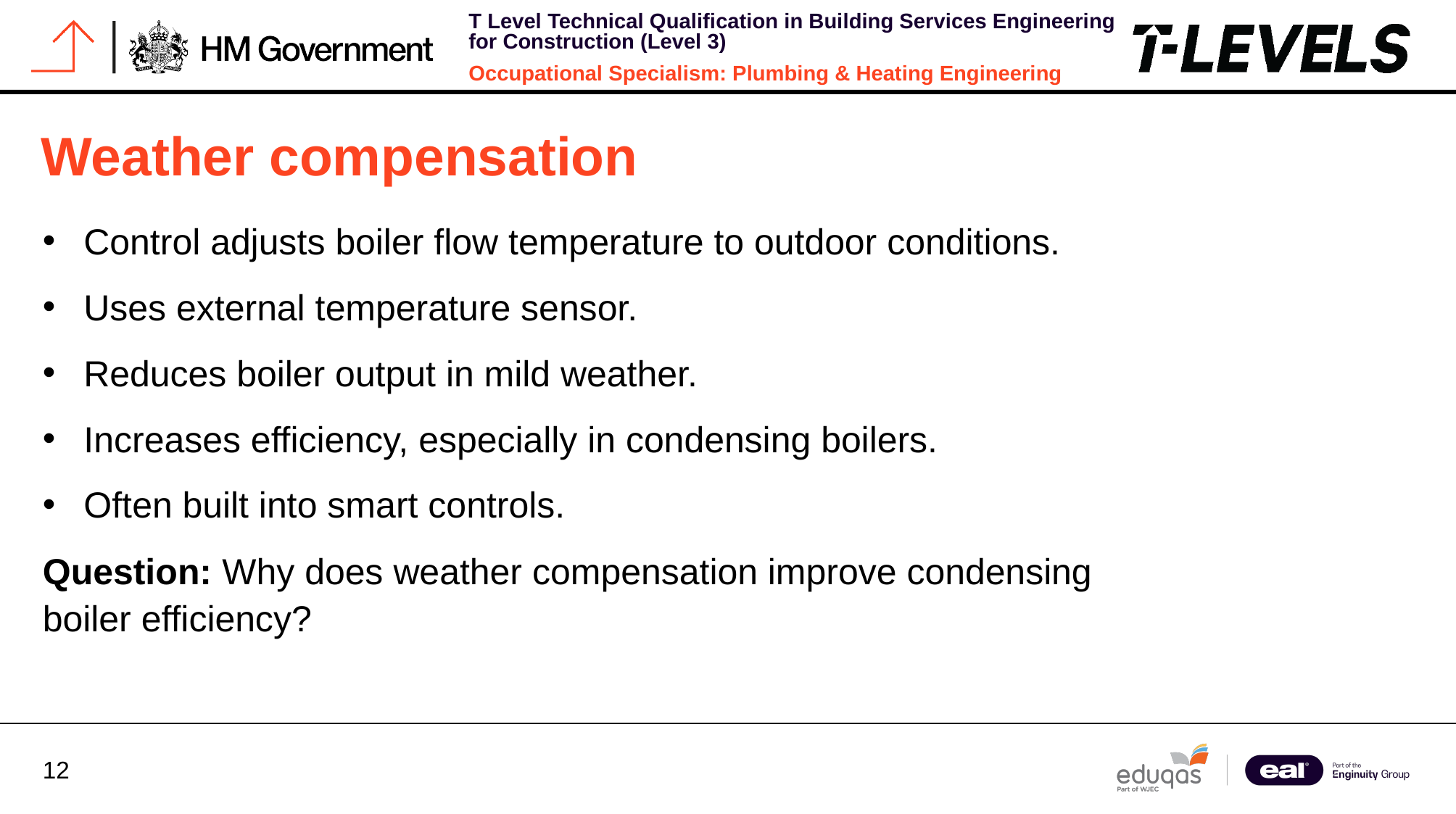

# Weather compensation
Control adjusts boiler flow temperature to outdoor conditions.
Uses external temperature sensor.
Reduces boiler output in mild weather.
Increases efficiency, especially in condensing boilers.
Often built into smart controls.
Question: Why does weather compensation improve condensing boiler efficiency?